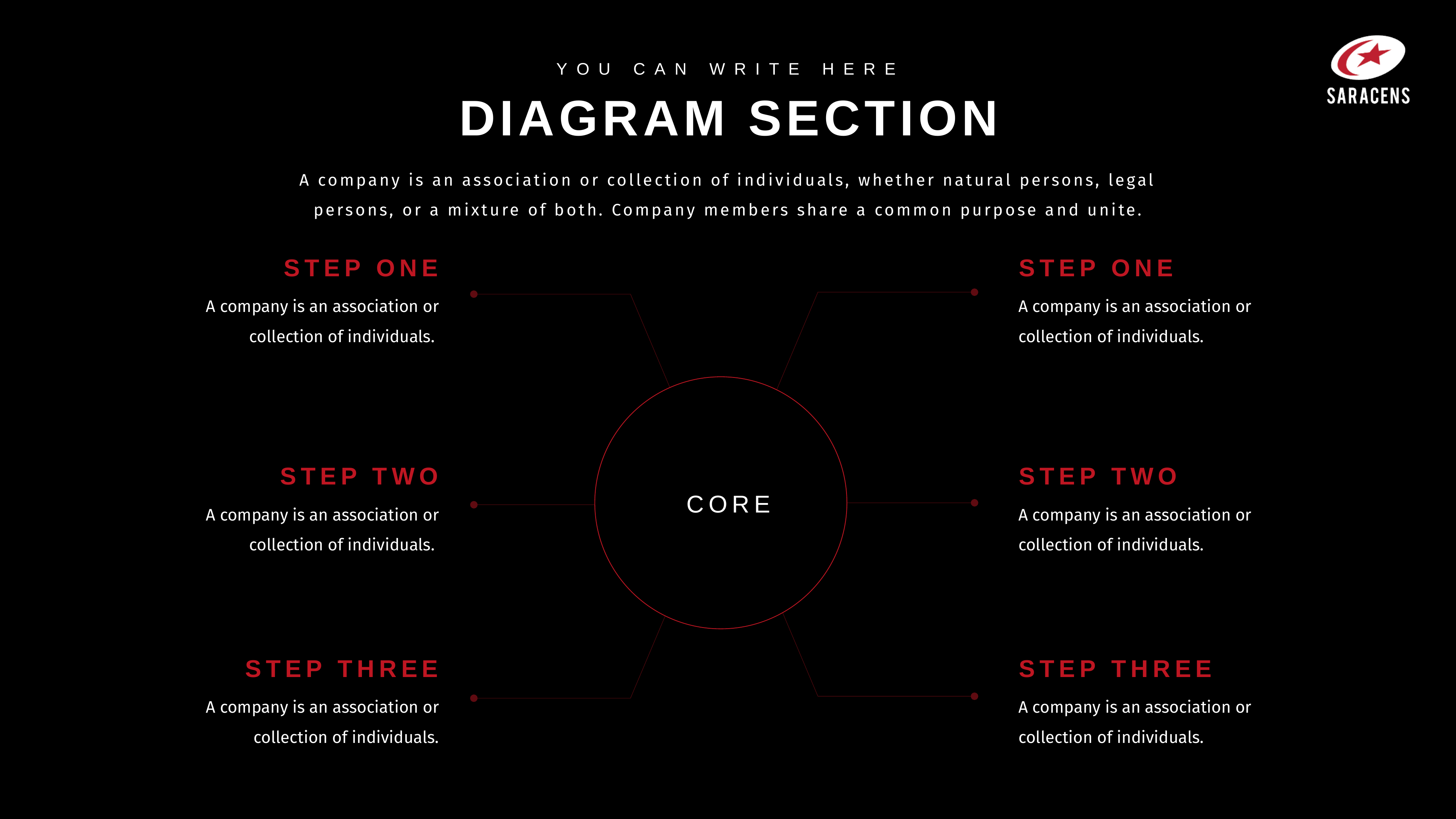

YOU CAN WRITE HERE
DIAGRAM SECTION
A company is an association or collection of individuals, whether natural persons, legal persons, or a mixture of both. Company members share a common purpose and unite.
STEP ONE
A company is an association or collection of individuals.
STEP ONE
A company is an association or collection of individuals.

STEP TWO
A company is an association or collection of individuals.
STEP TWO
A company is an association or collection of individuals.
CORE

STEP THREE
A company is an association or collection of individuals.
STEP THREE
A company is an association or collection of individuals.